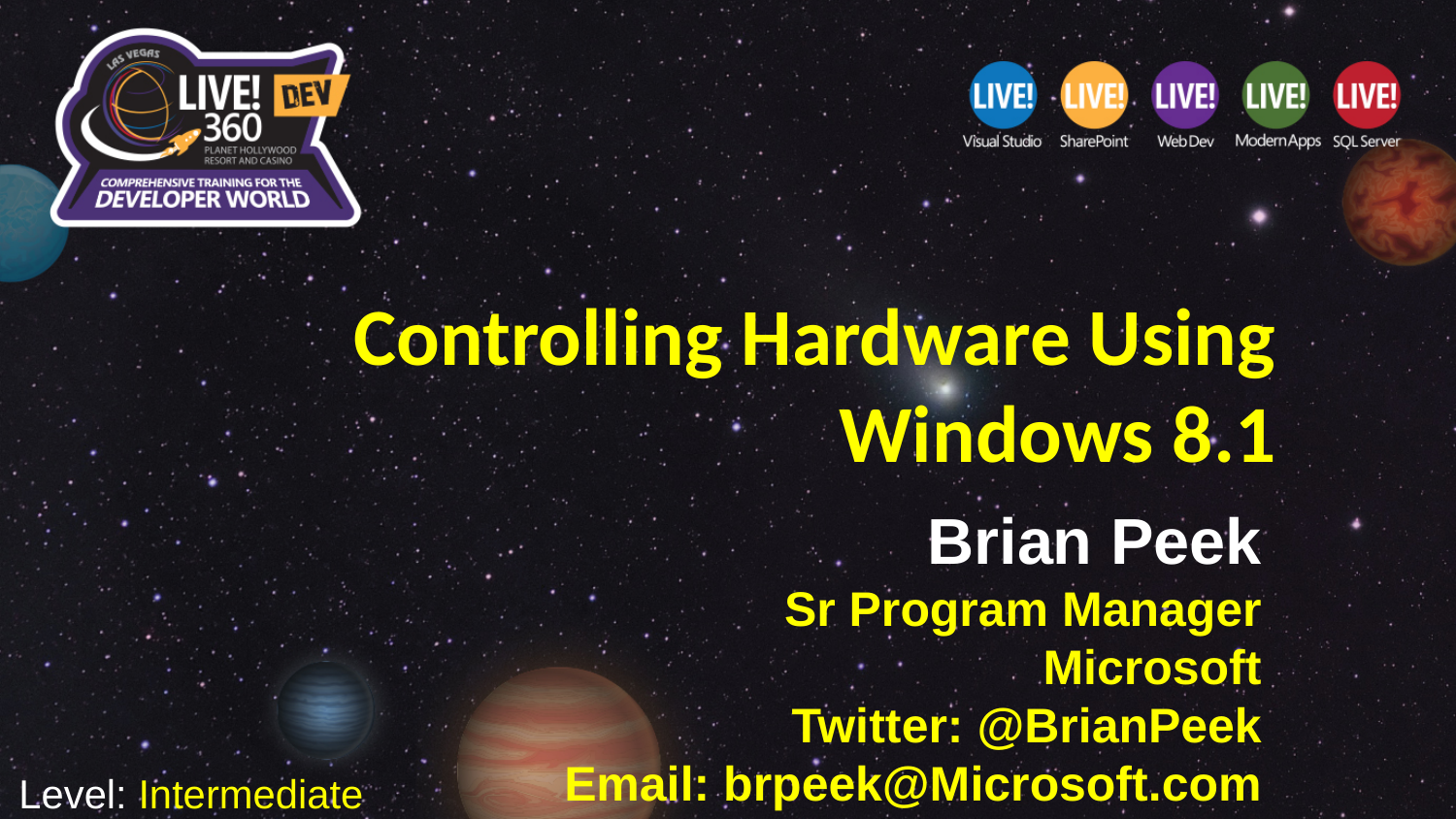

Controlling Hardware Using Windows 8.1
Brian Peek
Sr Program Manager
Microsoft
Twitter: @BrianPeek
Email: brpeek@Microsoft.com

Level: Intermediate